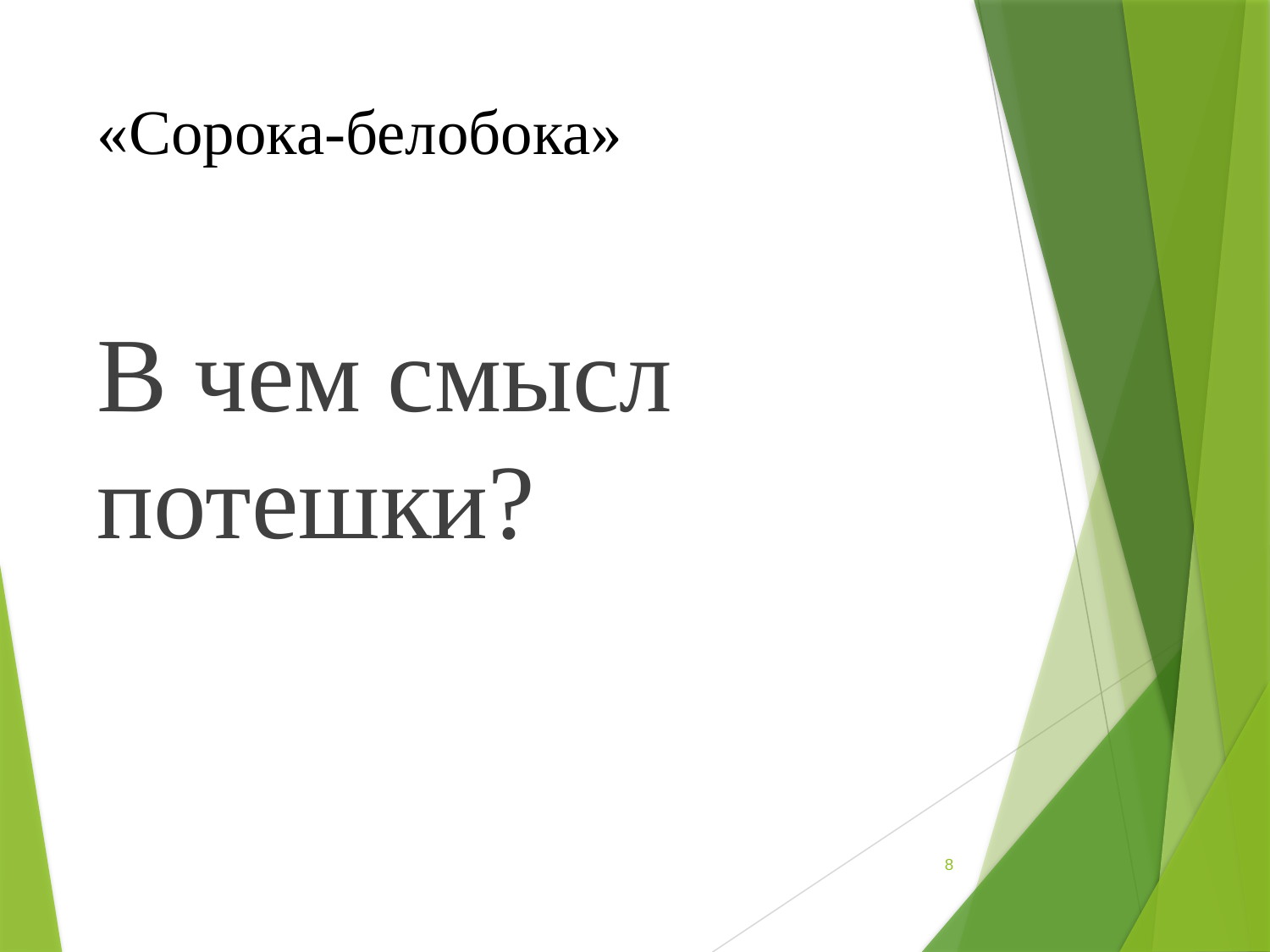

# «Сорока-белобока»
В чем смысл потешки?
8